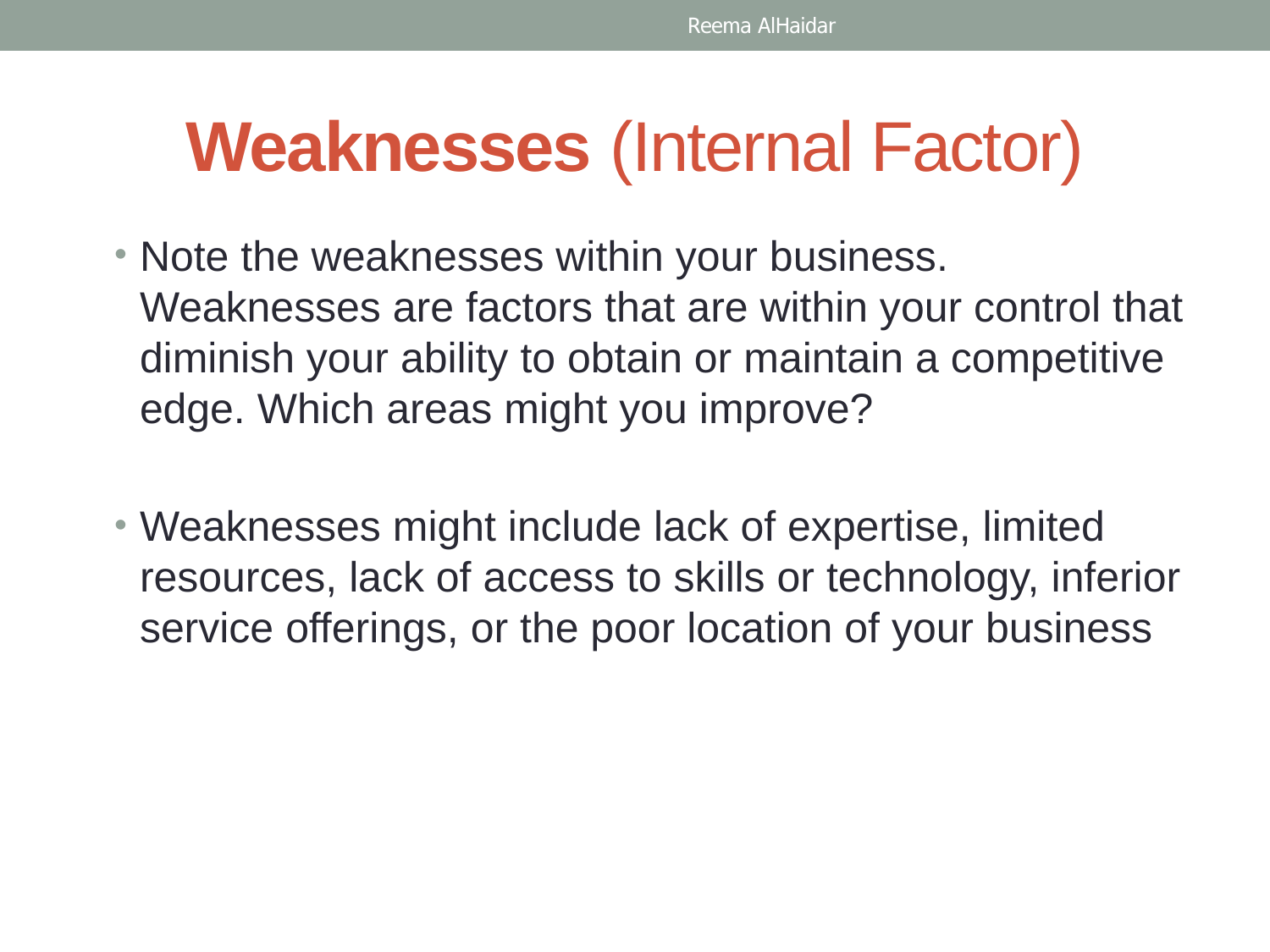

Reema AlHaidar
# Weaknesses (Internal Factor)
Note the weaknesses within your business. Weaknesses are factors that are within your control that diminish your ability to obtain or maintain a competitive edge. Which areas might you improve?

Weaknesses might include lack of expertise, limited resources, lack of access to skills or technology, inferior service offerings, or the poor location of your business